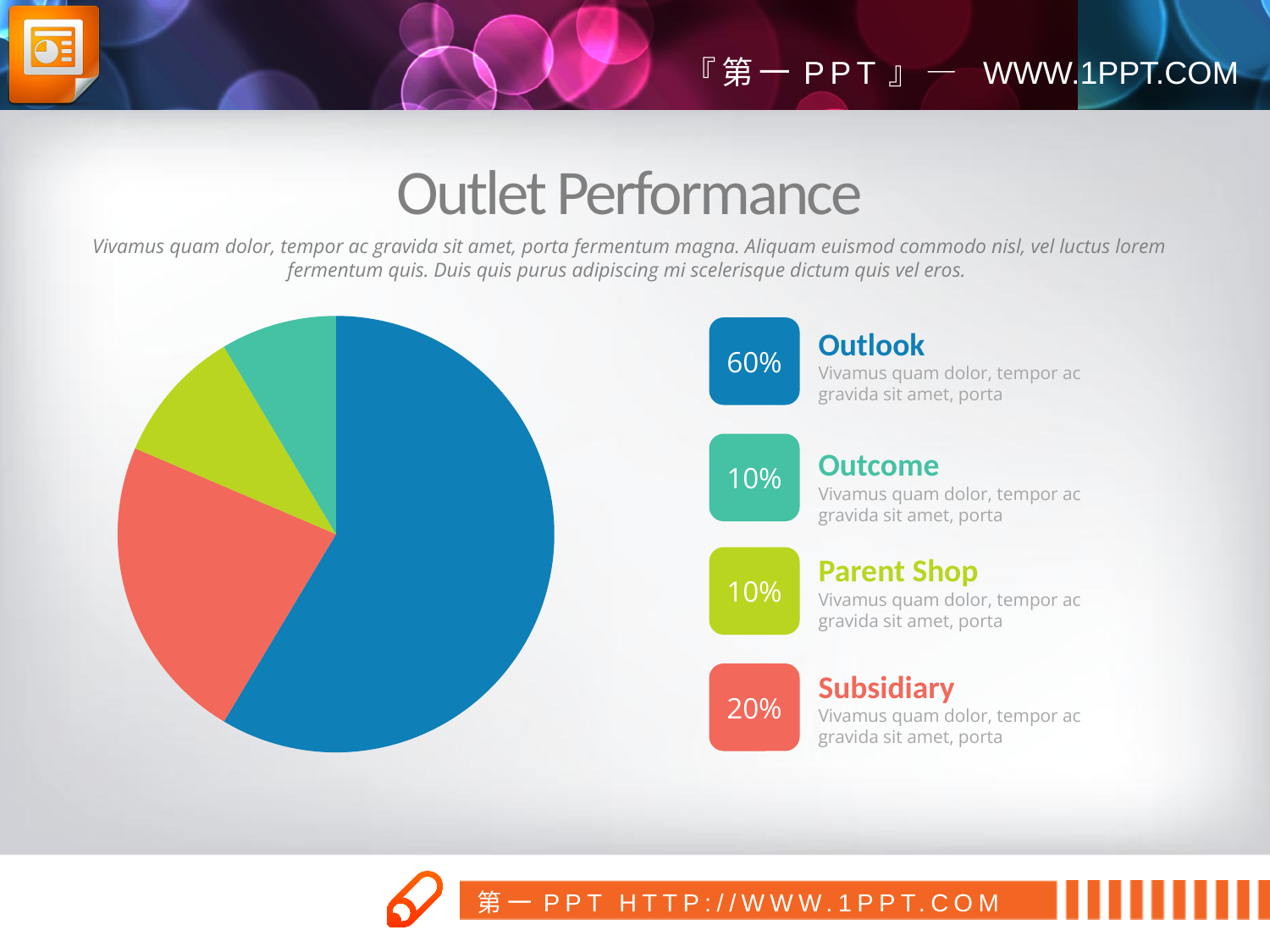

Outlet Performance
Vivamus quam dolor, tempor ac gravida sit amet, porta fermentum magna. Aliquam euismod commodo nisl, vel luctus lorem fermentum quis. Duis quis purus adipiscing mi scelerisque dictum quis vel eros.

### Chart

| Category | Sales |
|---|---|
| 1st Qtr | 8.2 |
| 2nd Qtr | 3.2 |
| 3rd Qtr | 1.4 |
| 4th Qtr | 1.2 |
60%
Outlook
Vivamus quam dolor, tempor ac gravida sit amet, porta
10%
Outcome
Vivamus quam dolor, tempor ac gravida sit amet, porta
Parent Shop
Vivamus quam dolor, tempor ac gravida sit amet, porta
10%
Subsidiary
Vivamus quam dolor, tempor ac gravida sit amet, porta
20%